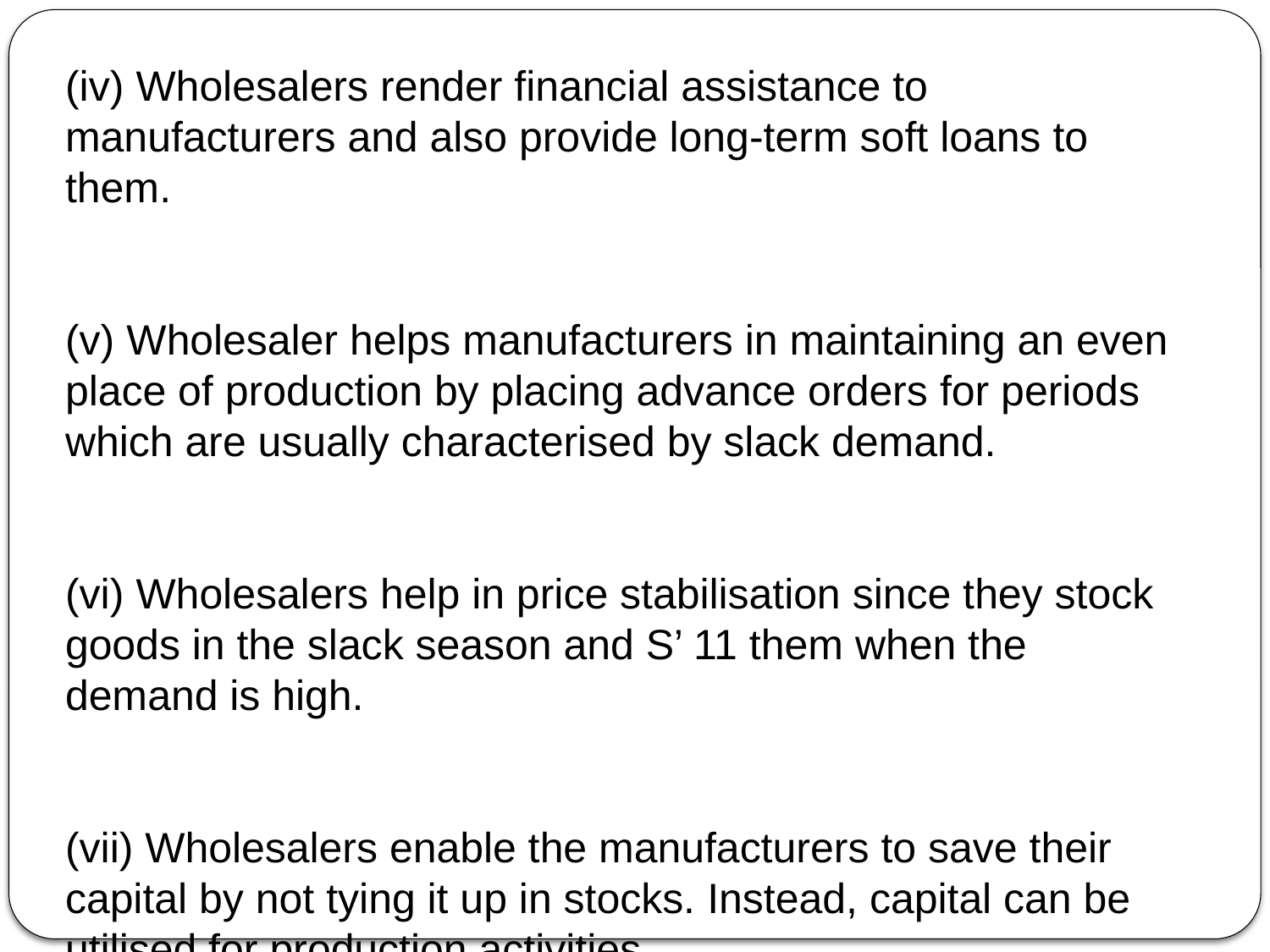

(iv) Wholesalers render financial assistance to manufacturers and also provide long-term soft loans to them.

(v) Wholesaler helps manufacturers in maintaining an even place of production by placing advance orders for periods which are usually characterised by slack demand.

(vi) Wholesalers help in price stabilisation since they stock goods in the slack season and S’ 11 them when the demand is high.

(vii) Wholesalers enable the manufacturers to save their capital by not tying it up in stocks. Instead, capital can be utilised for production activities.